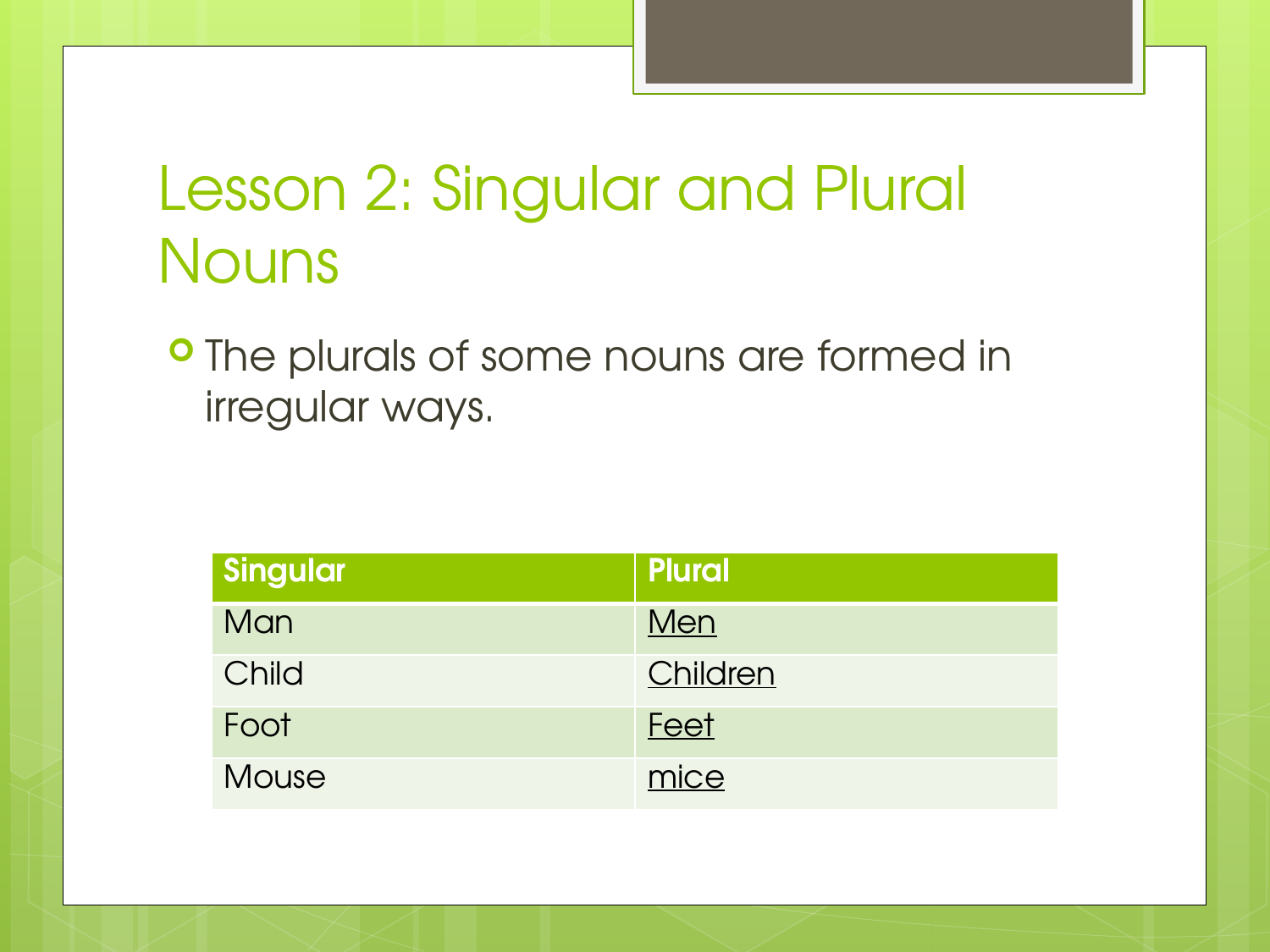

# Lesson 2: Singular and Plural Nouns
The plurals of some nouns are formed in irregular ways.

| Singular | Plural |
| --- | --- |
| Man | Men |
| Child | Children |
| Foot | Feet |
| Mouse | mice |